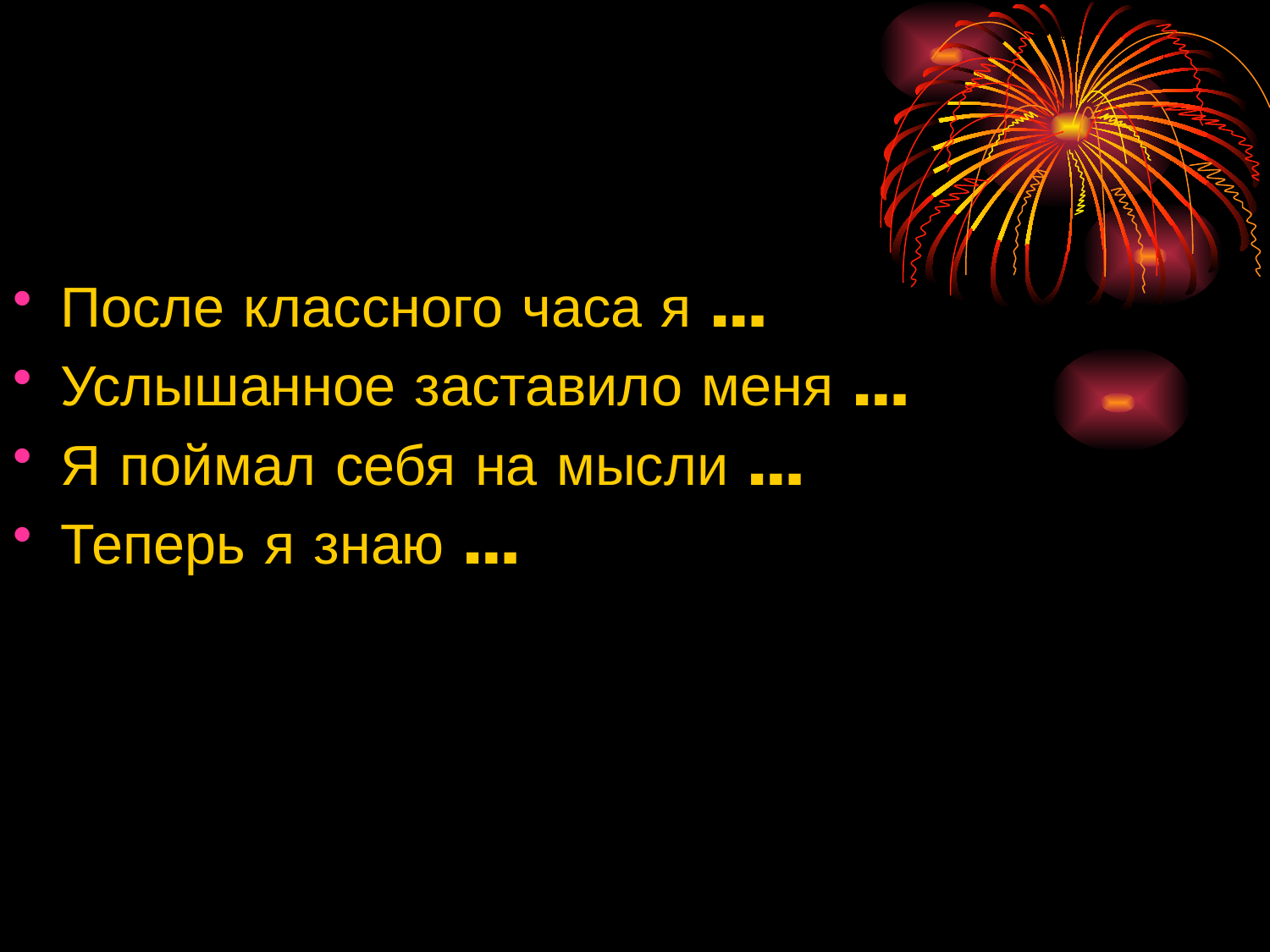

После классного часа я …
Услышанное заставило меня …
Я поймал себя на мысли …
Теперь я знаю …